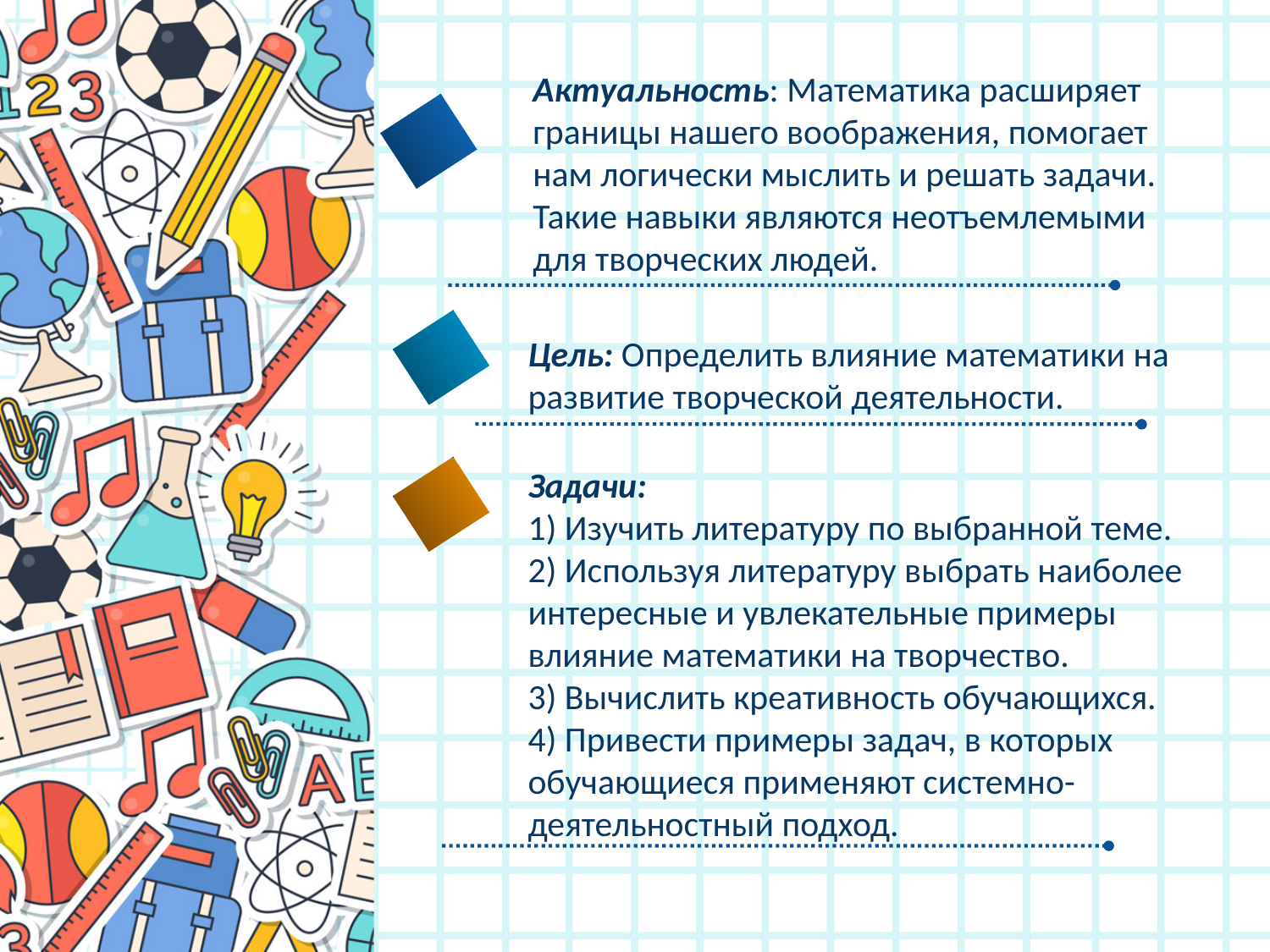

Актуальность: Математика расширяет границы нашего воображения, помогает нам логически мыслить и решать задачи. Такие навыки являются неотъемлемыми для творческих людей.

Цель: Определить влияние математики на развитие творческой деятельности.

Задачи:
1) Изучить литературу по выбранной теме.
2) Используя литературу выбрать наиболее интересные и увлекательные примеры влияние математики на творчество.
3) Вычислить креативность обучающихся.
4) Привести примеры задач, в которых обучающиеся применяют системно-деятельностный подход.